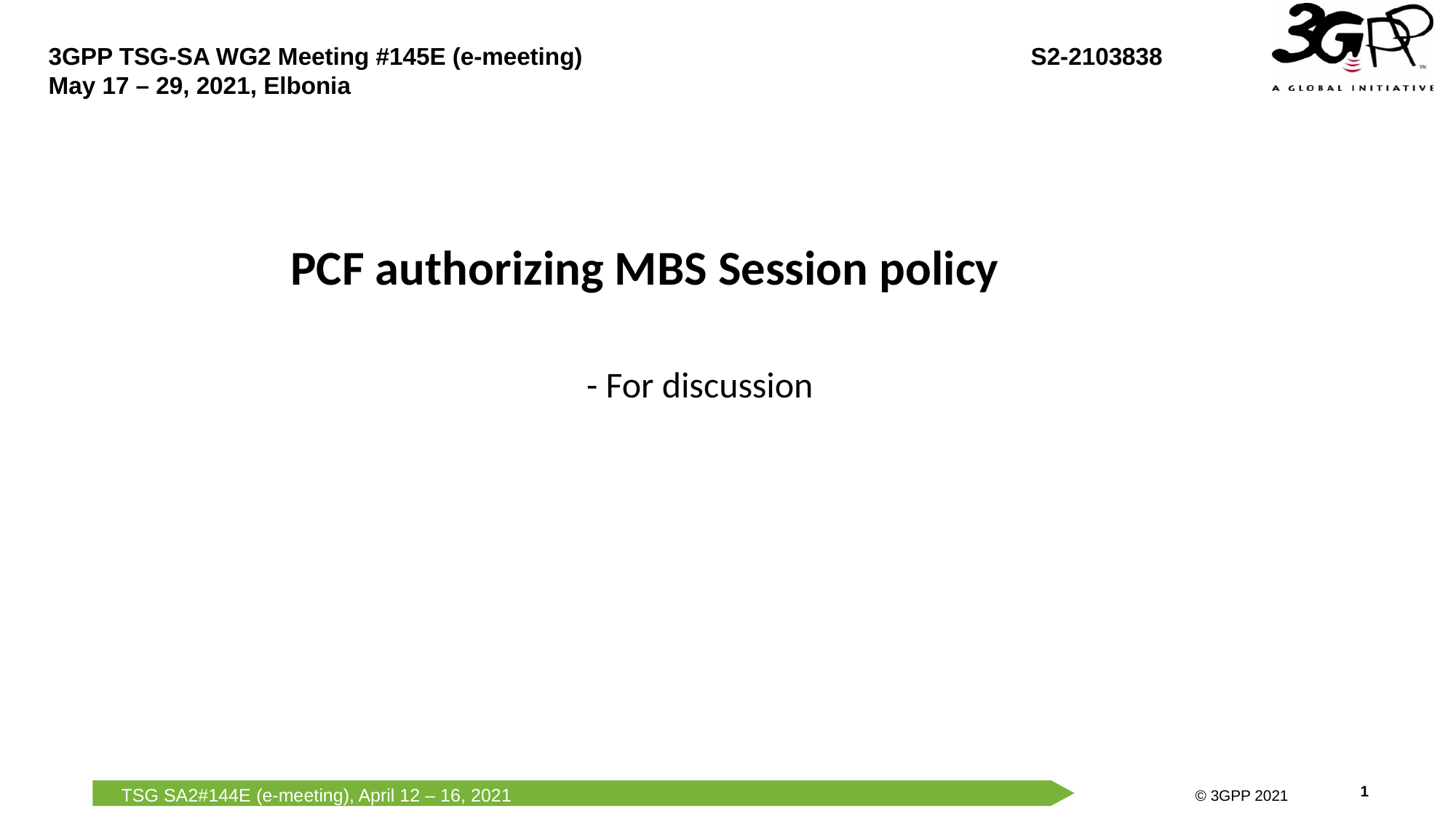

PCF authorizing MBS Session policy
	- For discussion